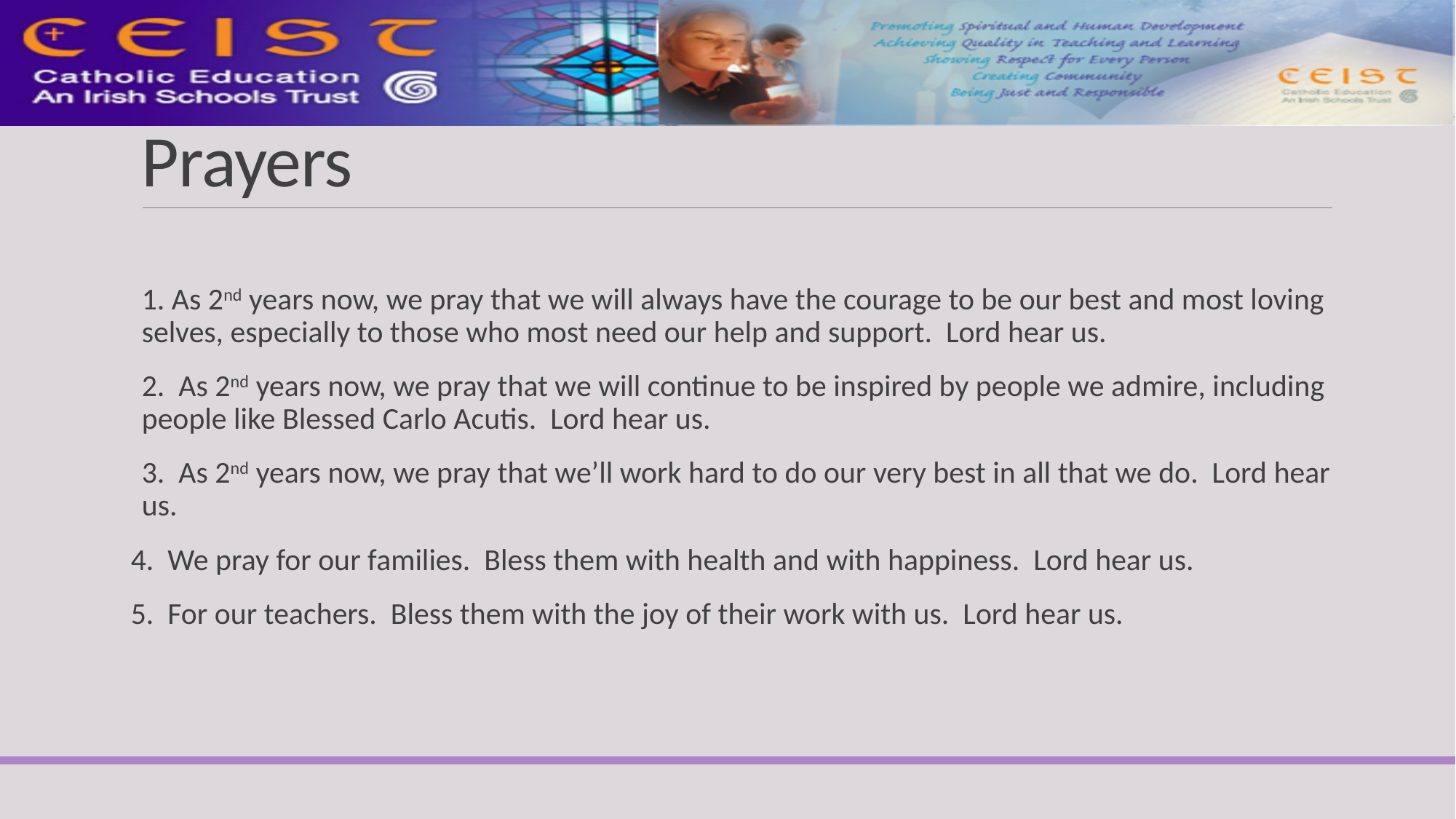

# Prayers

1. As 2nd years now, we pray that we will always have the courage to be our best and most loving selves, especially to those who most need our help and support.  Lord hear us.
2.  As 2nd years now, we pray that we will continue to be inspired by people we admire, including people like Blessed Carlo Acutis.  Lord hear us.
3.  As 2nd years now, we pray that we’ll work hard to do our very best in all that we do.  Lord hear us.
4.  We pray for our families.  Bless them with health and with happiness.  Lord hear us.
5.  For our teachers.  Bless them with the joy of their work with us.  Lord hear us.